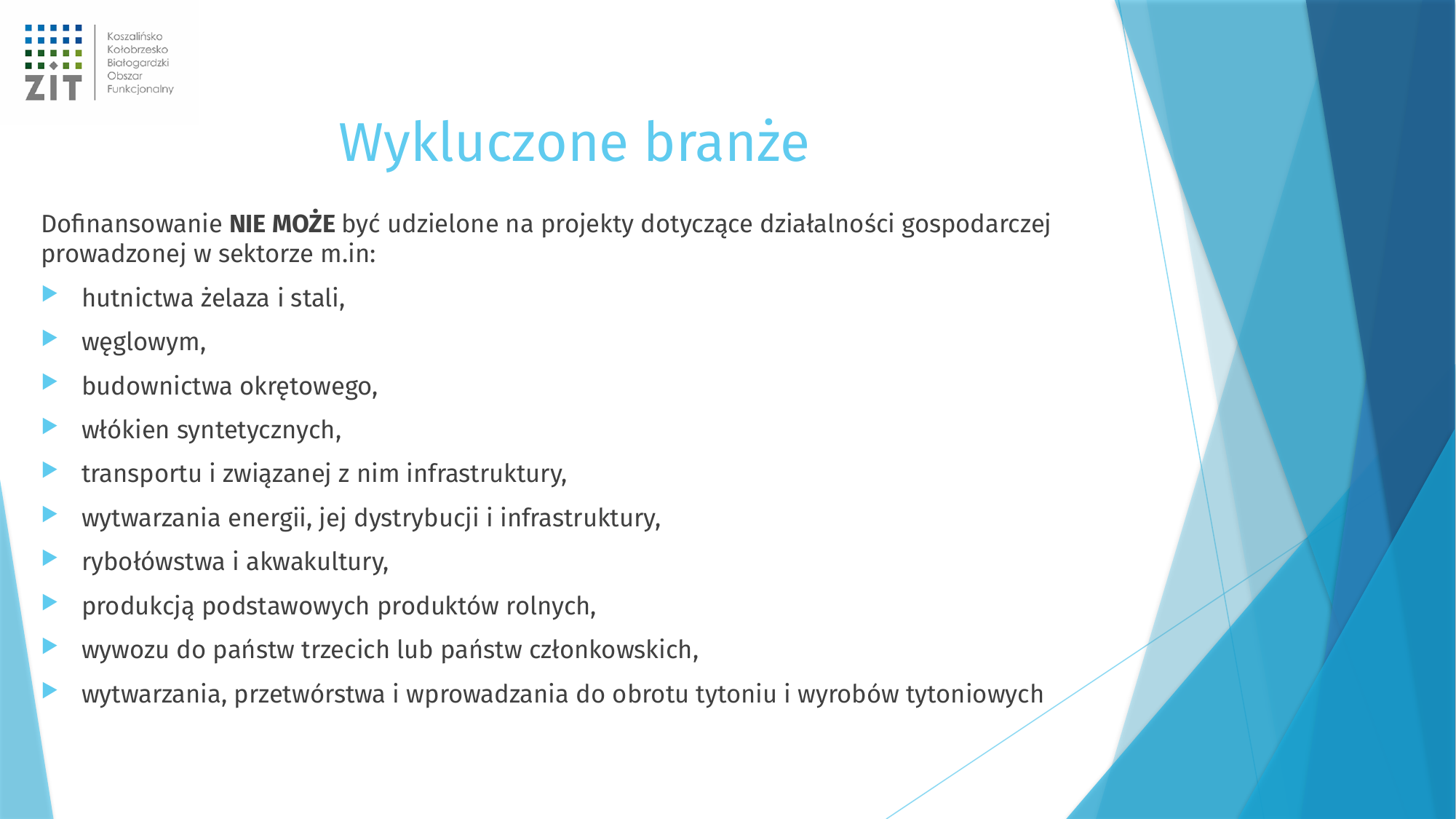

# Wykluczone branże
Dofinansowanie NIE MOŻE być udzielone na projekty dotyczące działalności gospodarczej prowadzonej w sektorze m.in:
hutnictwa żelaza i stali,
węglowym,
budownictwa okrętowego,
włókien syntetycznych,
transportu i związanej z nim infrastruktury,
wytwarzania energii, jej dystrybucji i infrastruktury,
rybołówstwa i akwakultury,
produkcją podstawowych produktów rolnych,
wywozu do państw trzecich lub państw członkowskich,
wytwarzania, przetwórstwa i wprowadzania do obrotu tytoniu i wyrobów tytoniowych